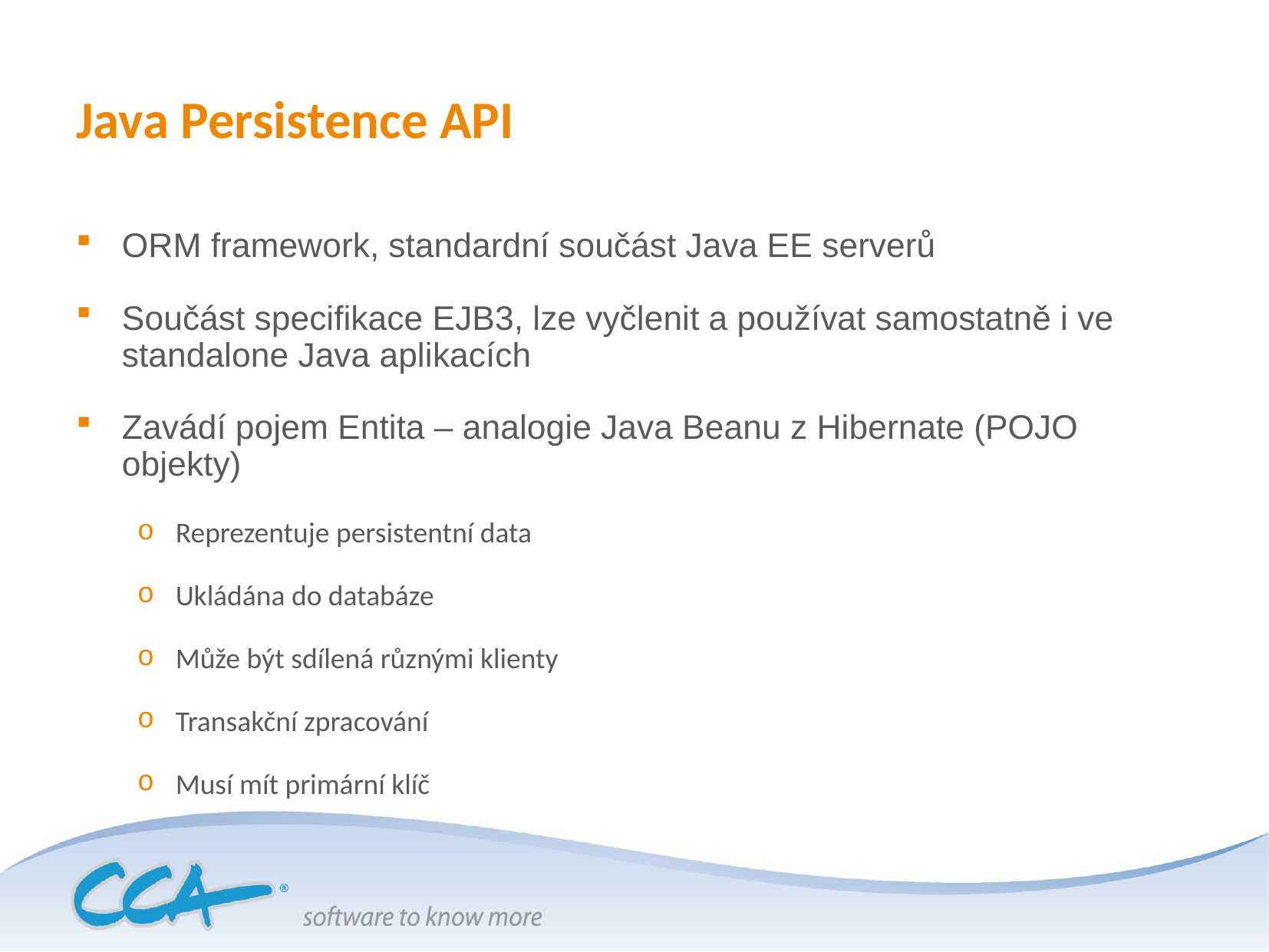

# Java Persistence API
ORM framework, standardní součást Java EE serverů
Součást specifikace EJB3, lze vyčlenit a používat samostatně i ve standalone Java aplikacích
Zavádí pojem Entita – analogie Java Beanu z Hibernate (POJO objekty)
Reprezentuje persistentní data
Ukládána do databáze
Může být sdílená různými klienty
Transakční zpracování
Musí mít primární klíč